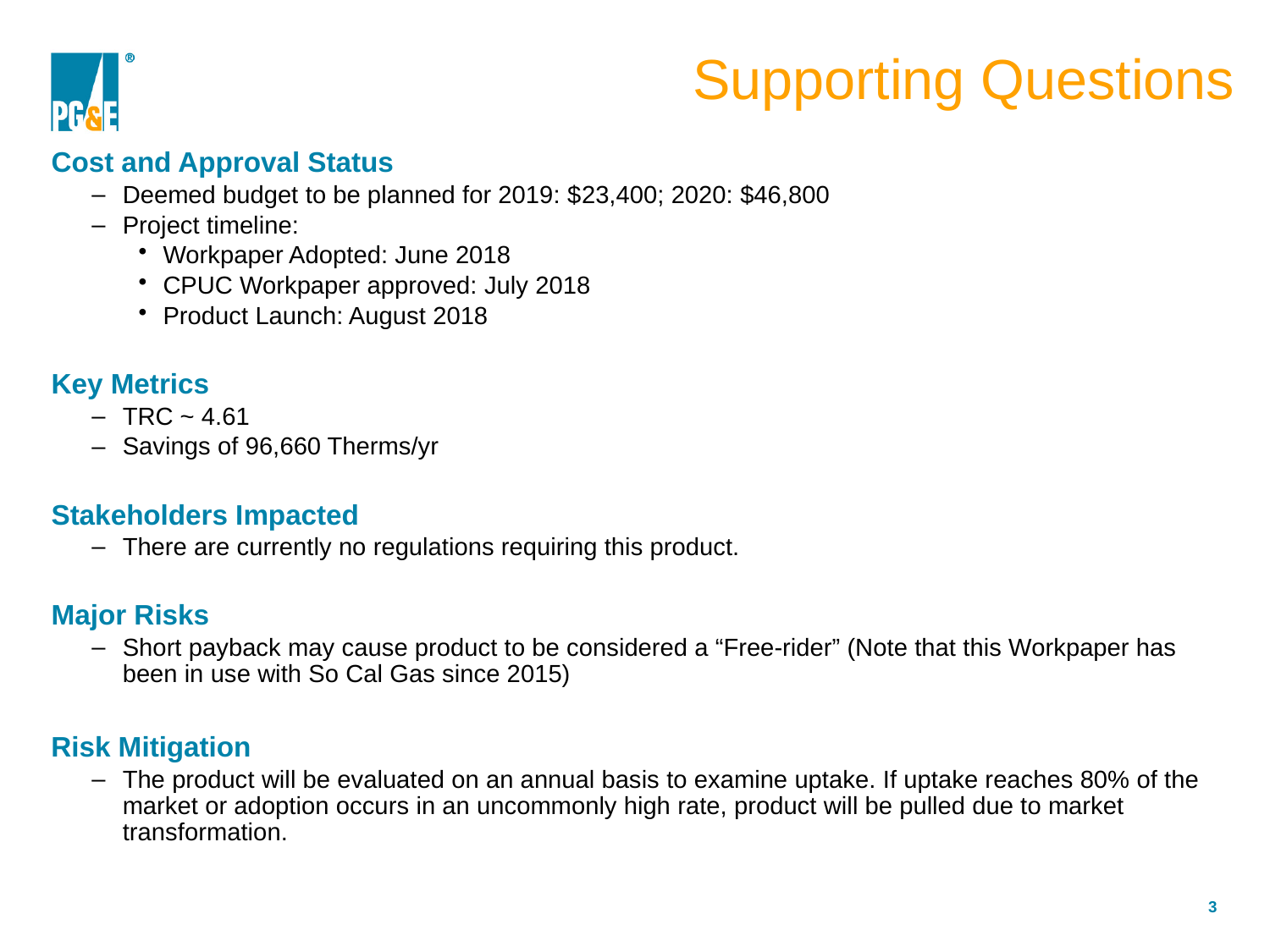

# Supporting Questions
Cost and Approval Status
Deemed budget to be planned for 2019: $23,400; 2020: $46,800
Project timeline:
Workpaper Adopted: June 2018
CPUC Workpaper approved: July 2018
Product Launch: August 2018

Key Metrics
TRC ~ 4.61
Savings of 96,660 Therms/yr

Stakeholders Impacted
There are currently no regulations requiring this product.

Major Risks
Short payback may cause product to be considered a “Free-rider” (Note that this Workpaper has been in use with So Cal Gas since 2015)

Risk Mitigation
The product will be evaluated on an annual basis to examine uptake. If uptake reaches 80% of the market or adoption occurs in an uncommonly high rate, product will be pulled due to market transformation.